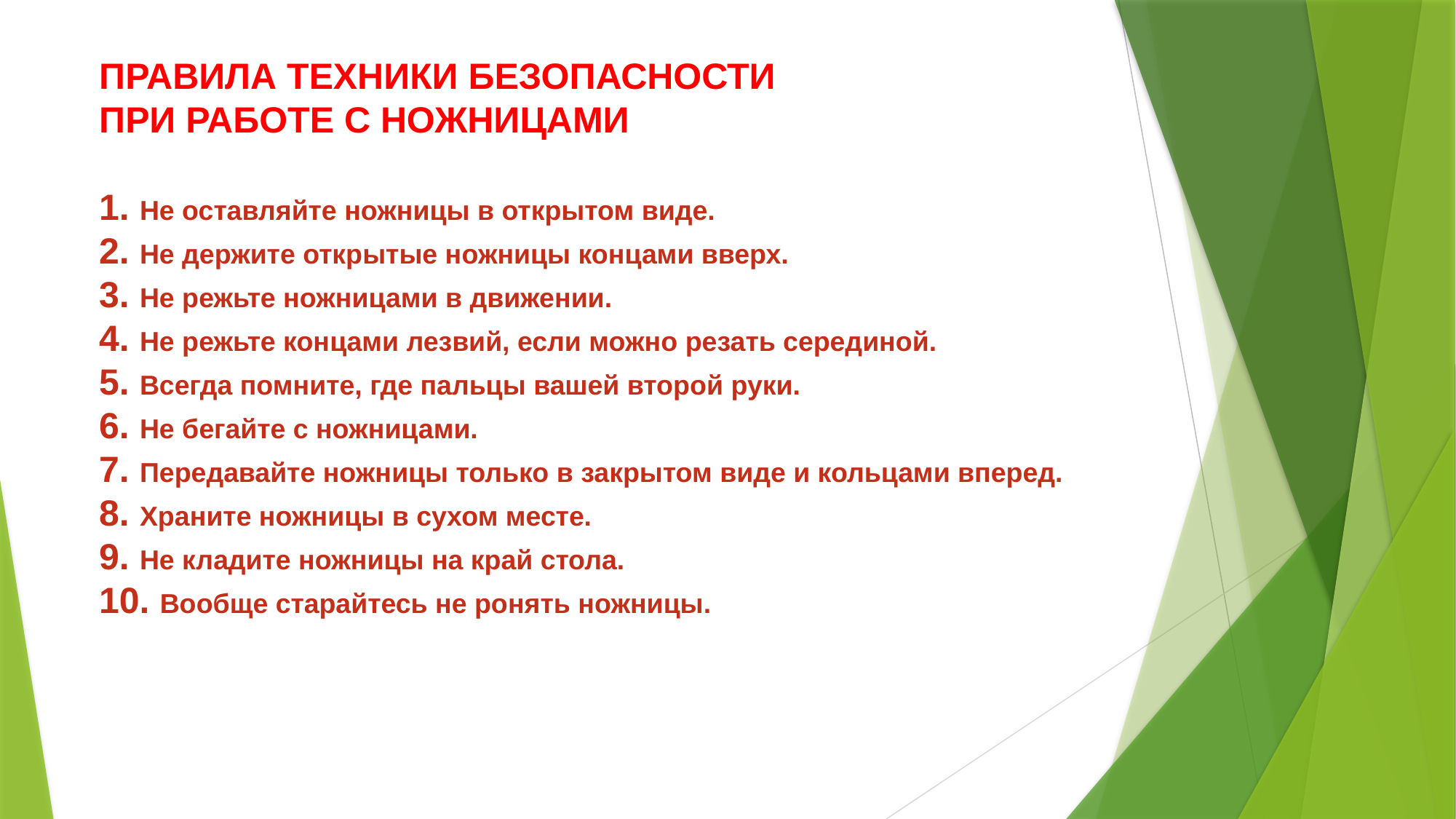

ПРАВИЛА ТЕХНИКИ БЕЗОПАСНОСТИ
ПРИ РАБОТЕ С НОЖНИЦАМИ

1. Не оставляйте ножницы в открытом виде.
2. Не держите открытые ножницы концами вверх.
3. Не режьте ножницами в движении.
4. Не режьте концами лезвий, если можно резать серединой.
5. Всегда помните, где пальцы вашей второй руки.
6. Не бегайте с ножницами.
7. Передавайте ножницы только в закрытом виде и кольцами вперед.
8. Храните ножницы в сухом месте.
9. Не кладите ножницы на край стола.
10. Вообще старайтесь не ронять ножницы.